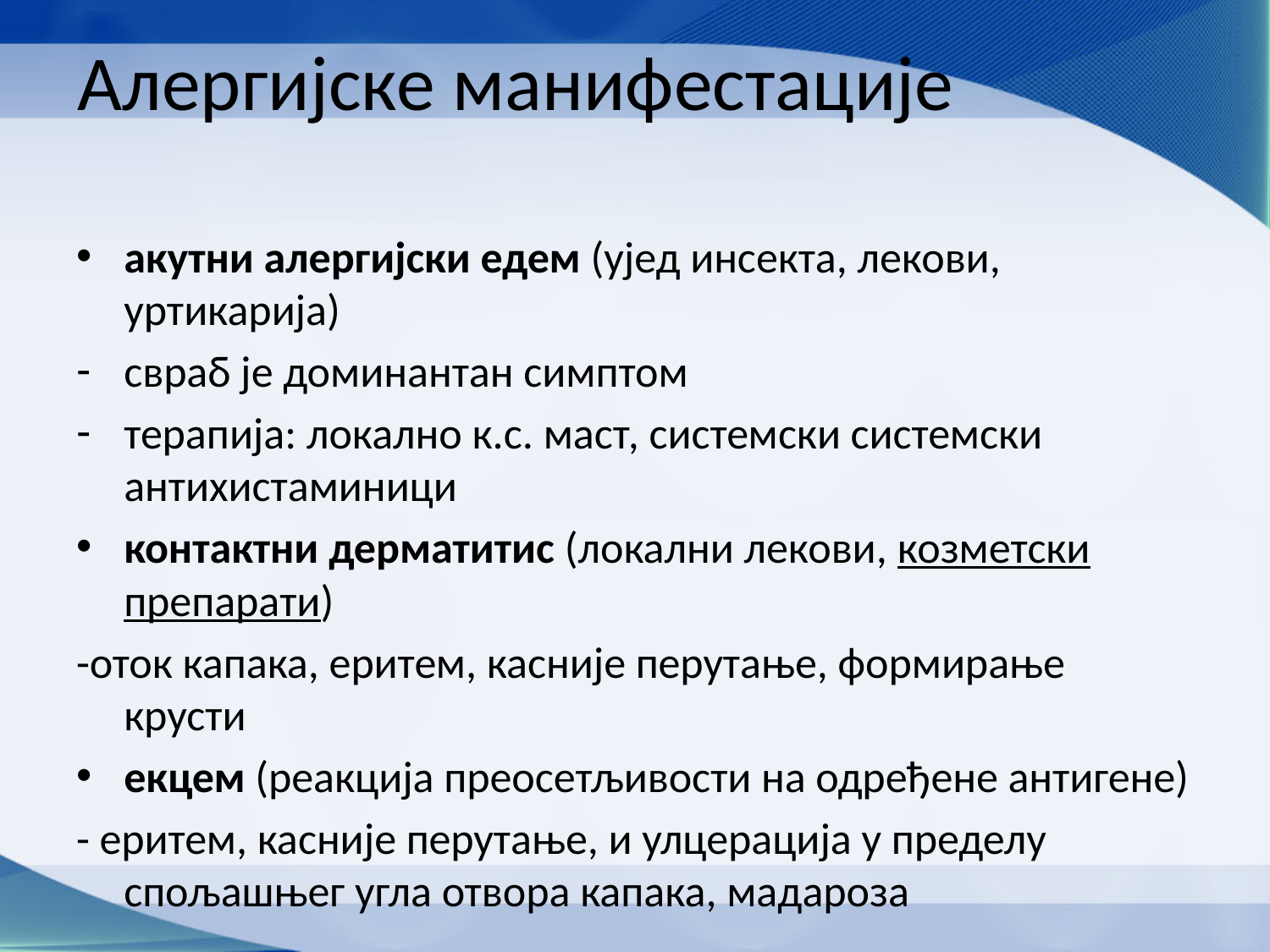

# Алергијске манифестације
акутни алергијски едем (ујед инсекта, лекови, уртикарија)
свраб је доминантан симптом
терапија: локално к.с. маст, системски системски антихистаминици
контактни дерматитис (локални лекови, козметски препарати)
-оток капака, еритем, касније перутање, формирање крусти
екцем (реакција преосетљивости на одређене антигене)
- еритем, касније перутање, и улцерација у пределу спољашњег угла отвора капака, мадароза